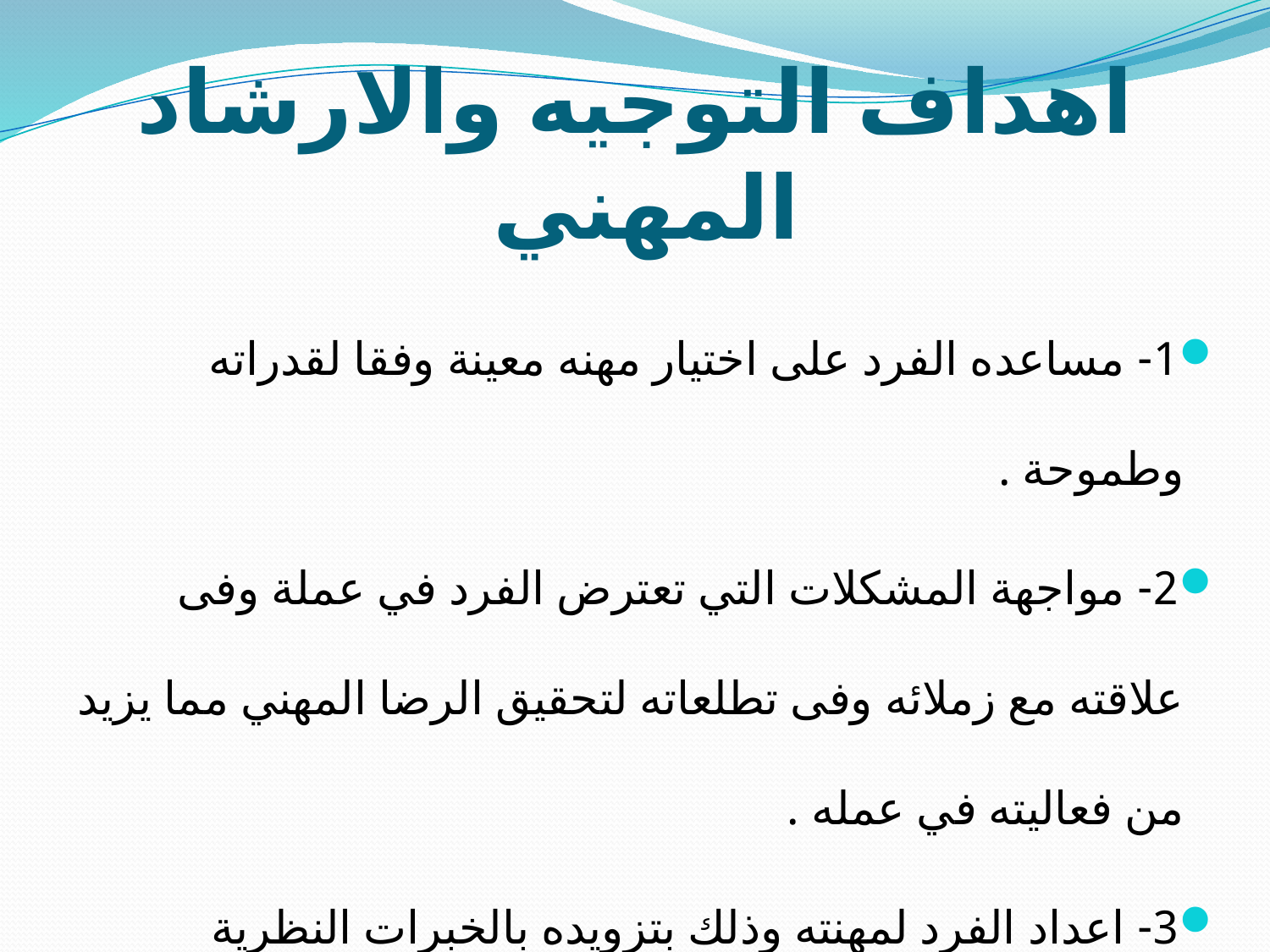

# اهداف التوجيه والارشاد المهني
1- مساعده الفرد على اختيار مهنه معينة وفقا لقدراته وطموحة .
2- مواجهة المشكلات التي تعترض الفرد في عملة وفى علاقته مع زملائه وفى تطلعاته لتحقيق الرضا المهني مما يزيد من فعاليته في عمله .
3- اعداد الفرد لمهنته وذلك بتزويده بالخبرات النظرية والعملية ، وإكسابه المهارات الخاصة لمتابعة التقدم العلمي والتكنولوجي المتعلقة بالمهنة